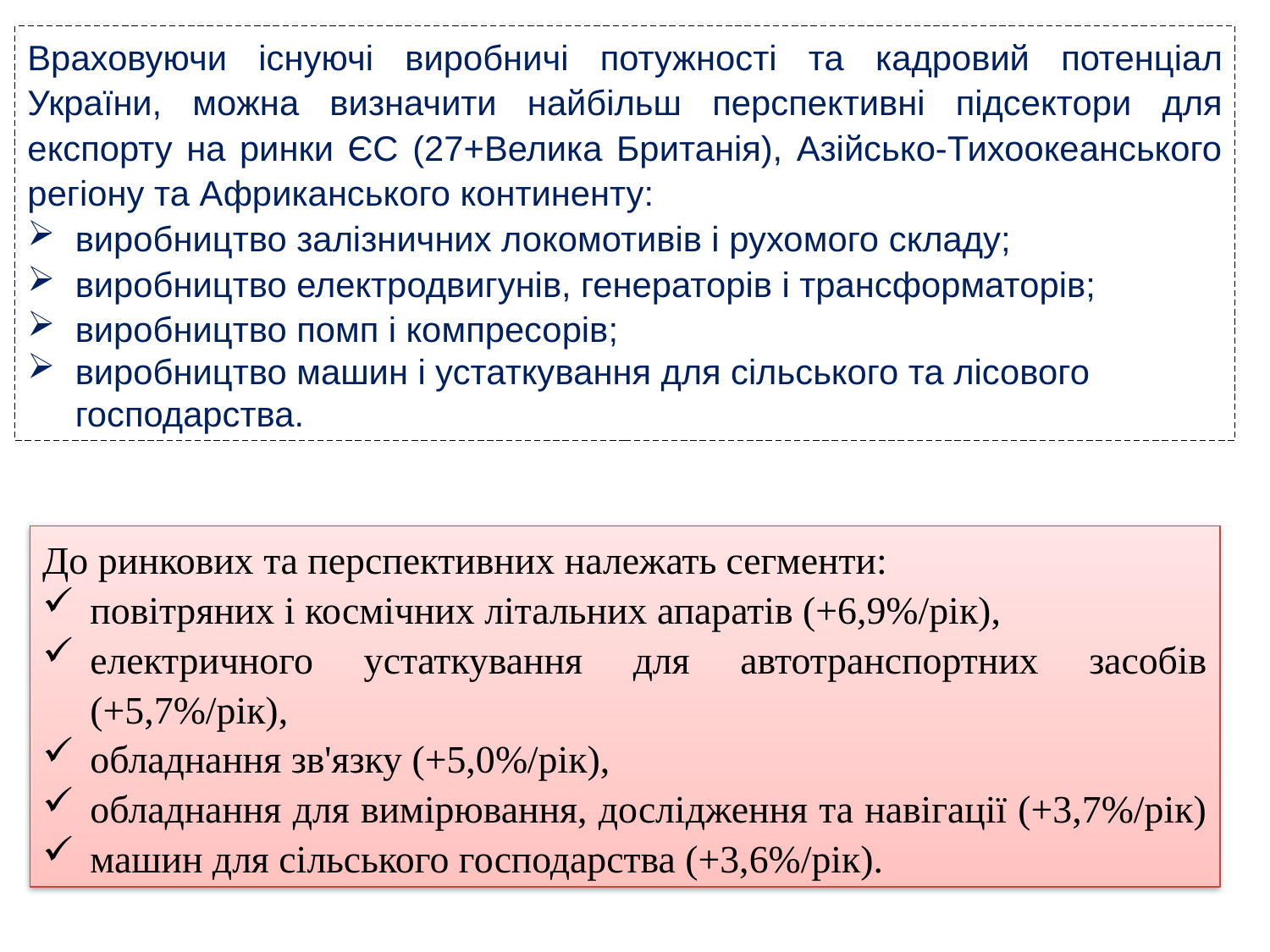

Враховуючи існуючі виробничі потужності та кадровий потенціал України, можна визначити найбільш перспективні підсектори для експорту на ринки ЄС (27+Велика Британія), Азійсько-Тихоокеанського регіону та Африканського континенту:
виробництво залізничних локомотивів і рухомого складу;
виробництво електродвигунів, генераторів і трансформаторів;
виробництво помп і компресорів;
виробництво машин і устаткування для сільського та лісового господарства.
До ринкових та перспективних належать сегменти:
повітряних і космічних літальних апаратів (+6,9%/рік),
електричного устаткування для автотранспортних засобів (+5,7%/рік),
обладнання зв'язку (+5,0%/рік),
обладнання для вимірювання, дослідження та навігації (+3,7%/рік)
машин для сільського господарства (+3,6%/рік).